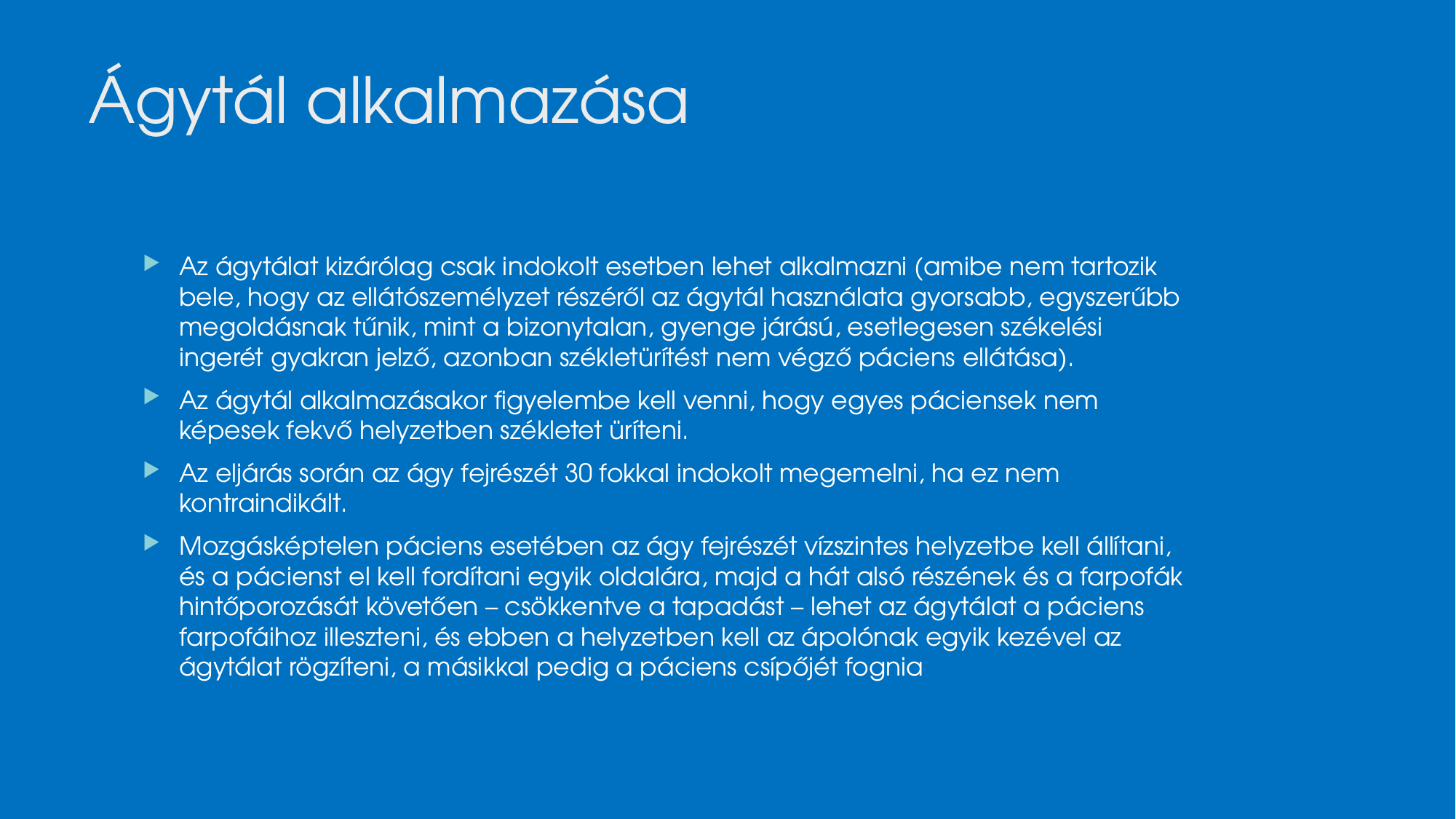

64
# Ágytál alkalmazása
Az ágytálat kizárólag csak indokolt esetben lehet alkalmazni (amibe nem tartozik bele, hogy az ellátószemélyzet részéről az ágytál használata gyorsabb, egyszerűbb megoldásnak tűnik, mint a bizonytalan, gyenge járású, esetlegesen székelési ingerét gyakran jelző, azonban székletürítést nem végző páciens ellátása).
Az ágytál alkalmazásakor figyelembe kell venni, hogy egyes páciensek nem képesek fekvő helyzetben székletet üríteni.
Az eljárás során az ágy fejrészét 30 fokkal indokolt megemelni, ha ez nem kontraindikált.
Mozgásképtelen páciens esetében az ágy fejrészét vízszintes helyzetbe kell állítani, és a pácienst el kell fordítani egyik oldalára, majd a hát alsó részének és a farpofák hintőporozását követően – csökkentve a tapadást – lehet az ágytálat a páciens farpofáihoz illeszteni, és ebben a helyzetben kell az ápolónak egyik kezével az ágytálat rögzíteni, a másikkal pedig a páciens csípőjét fognia